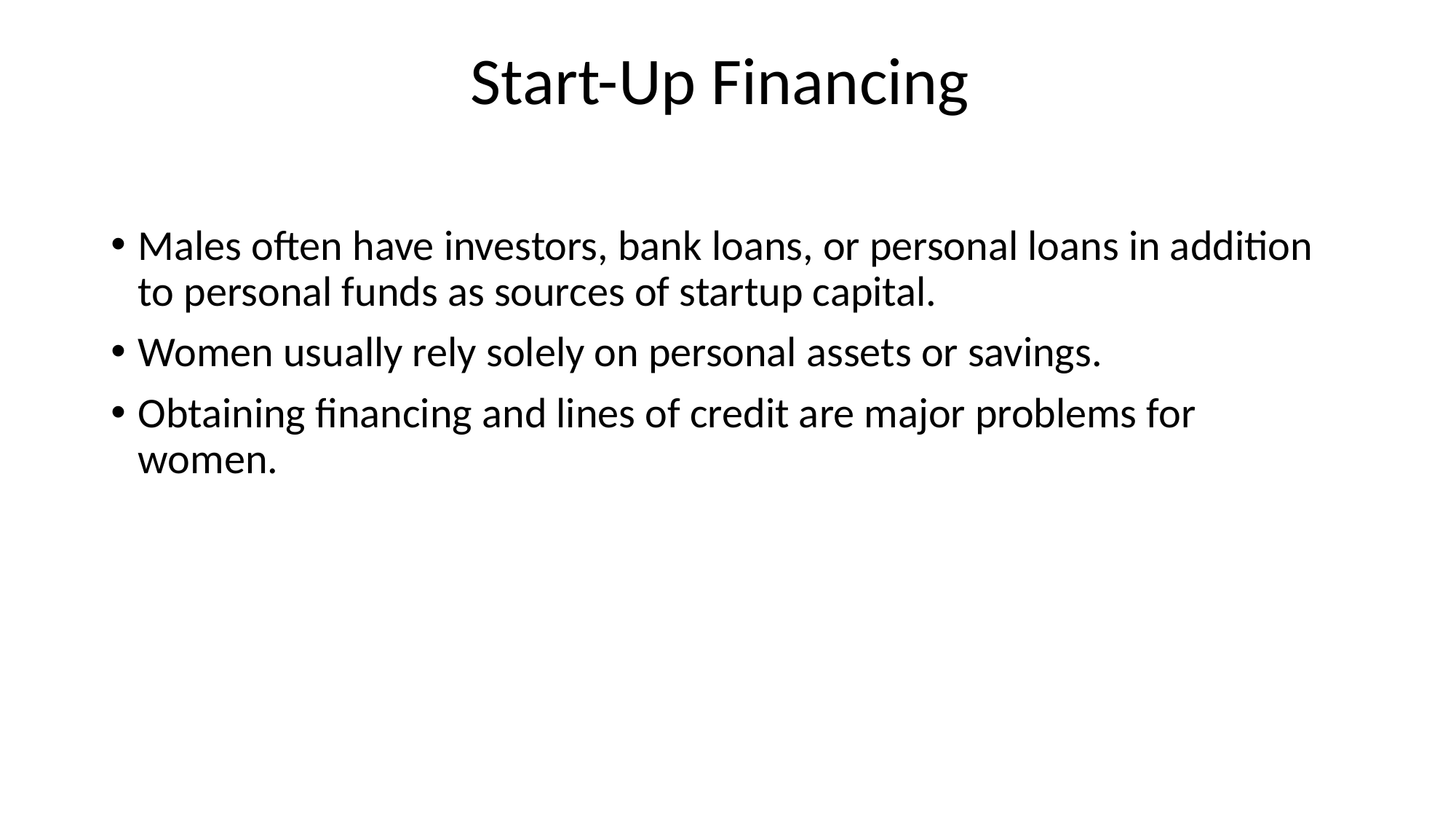

# Start-Up Financing
Males often have investors, bank loans, or personal loans in addition to personal funds as sources of startup capital.
Women usually rely solely on personal assets or savings.
Obtaining financing and lines of credit are major problems for women.